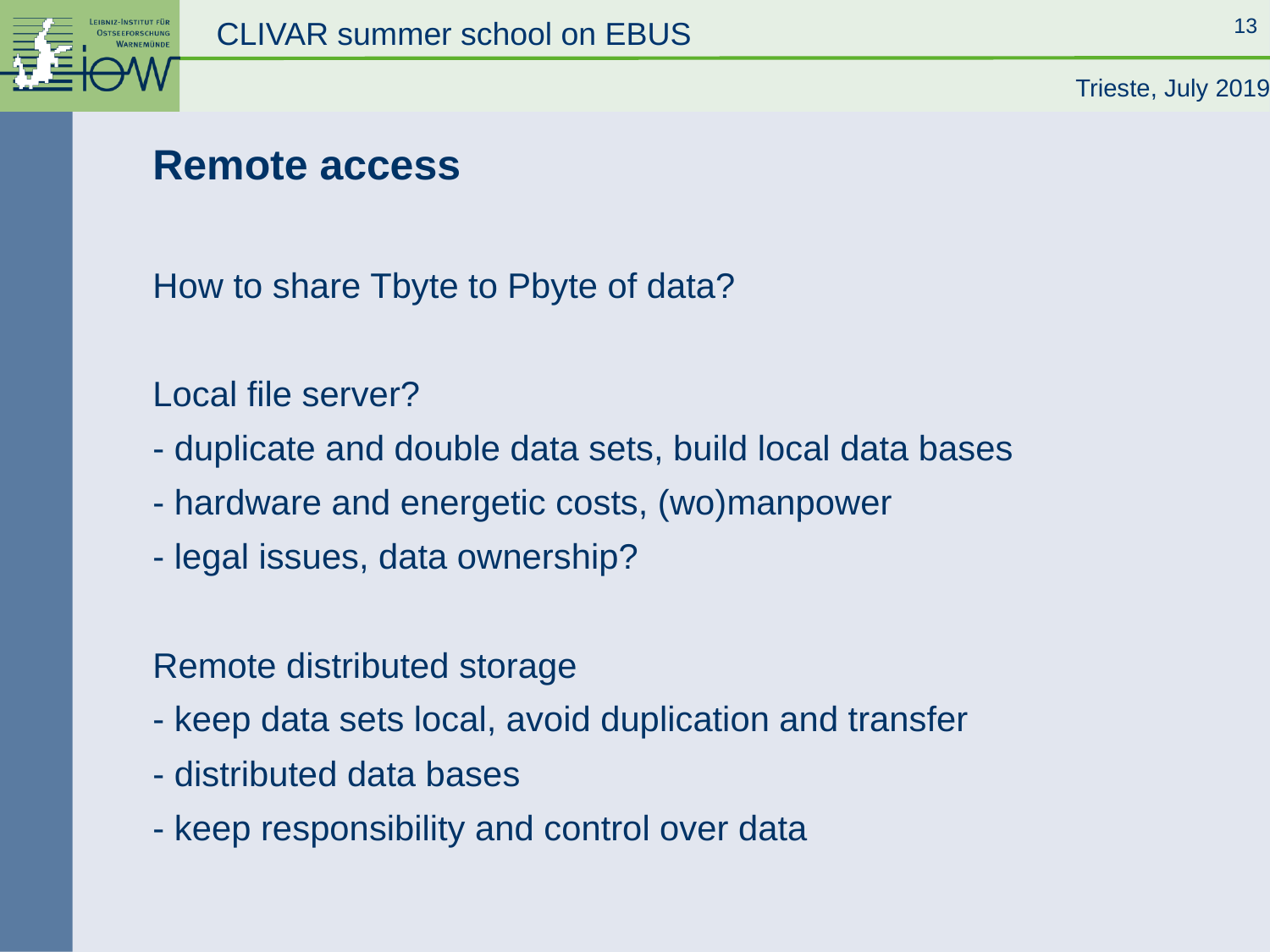

13
Remote access

How to share Tbyte to Pbyte of data?

Local file server?
- duplicate and double data sets, build local data bases
- hardware and energetic costs, (wo)manpower
- legal issues, data ownership?

Remote distributed storage
- keep data sets local, avoid duplication and transfer
- distributed data bases
- keep responsibility and control over data